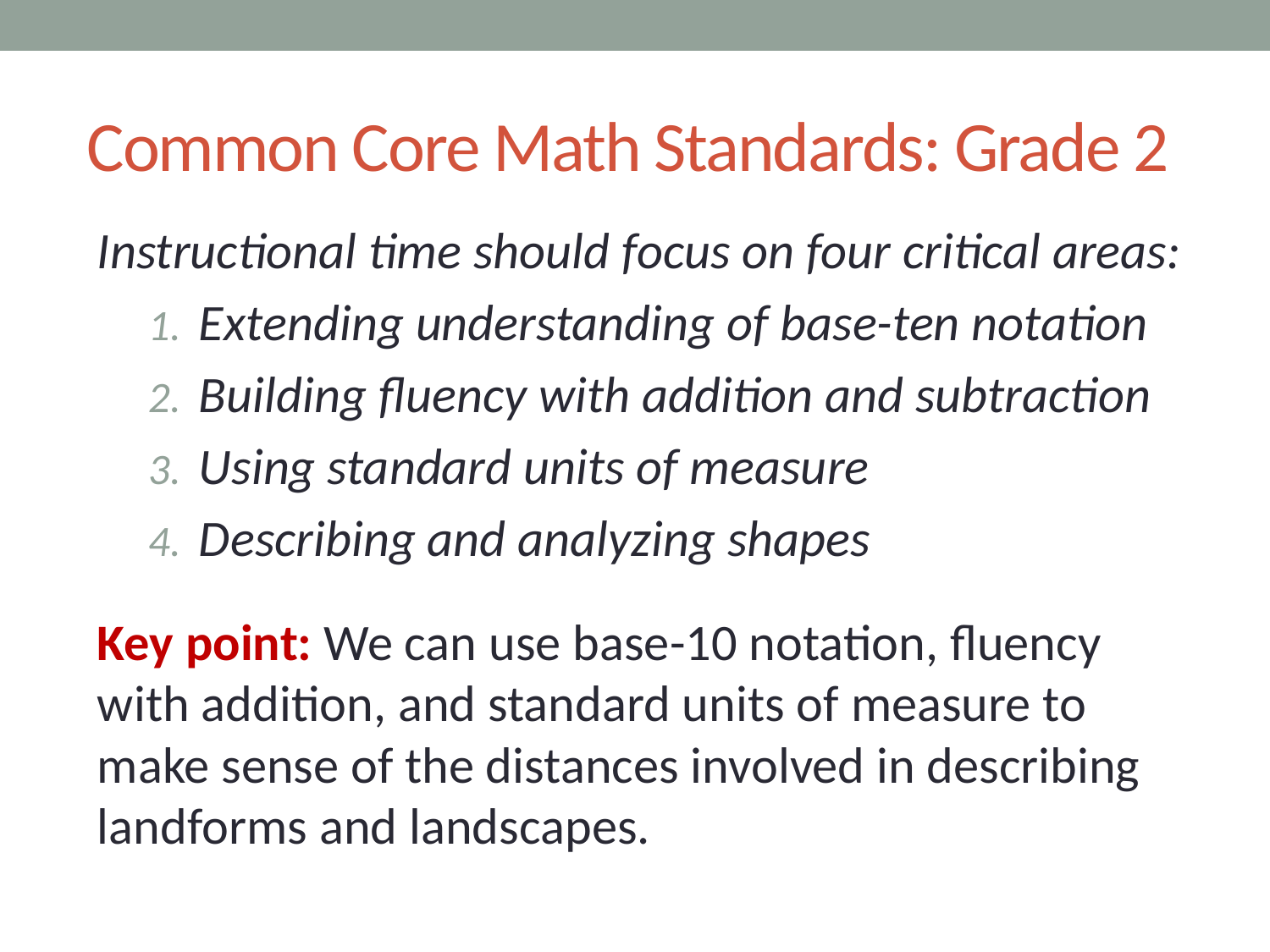

# Common Core Math Standards: Grade 2
Instructional time should focus on four critical areas:
Extending understanding of base-ten notation
Building fluency with addition and subtraction
Using standard units of measure
Describing and analyzing shapes
Key point: We can use base-10 notation, fluency with addition, and standard units of measure to make sense of the distances involved in describing landforms and landscapes.